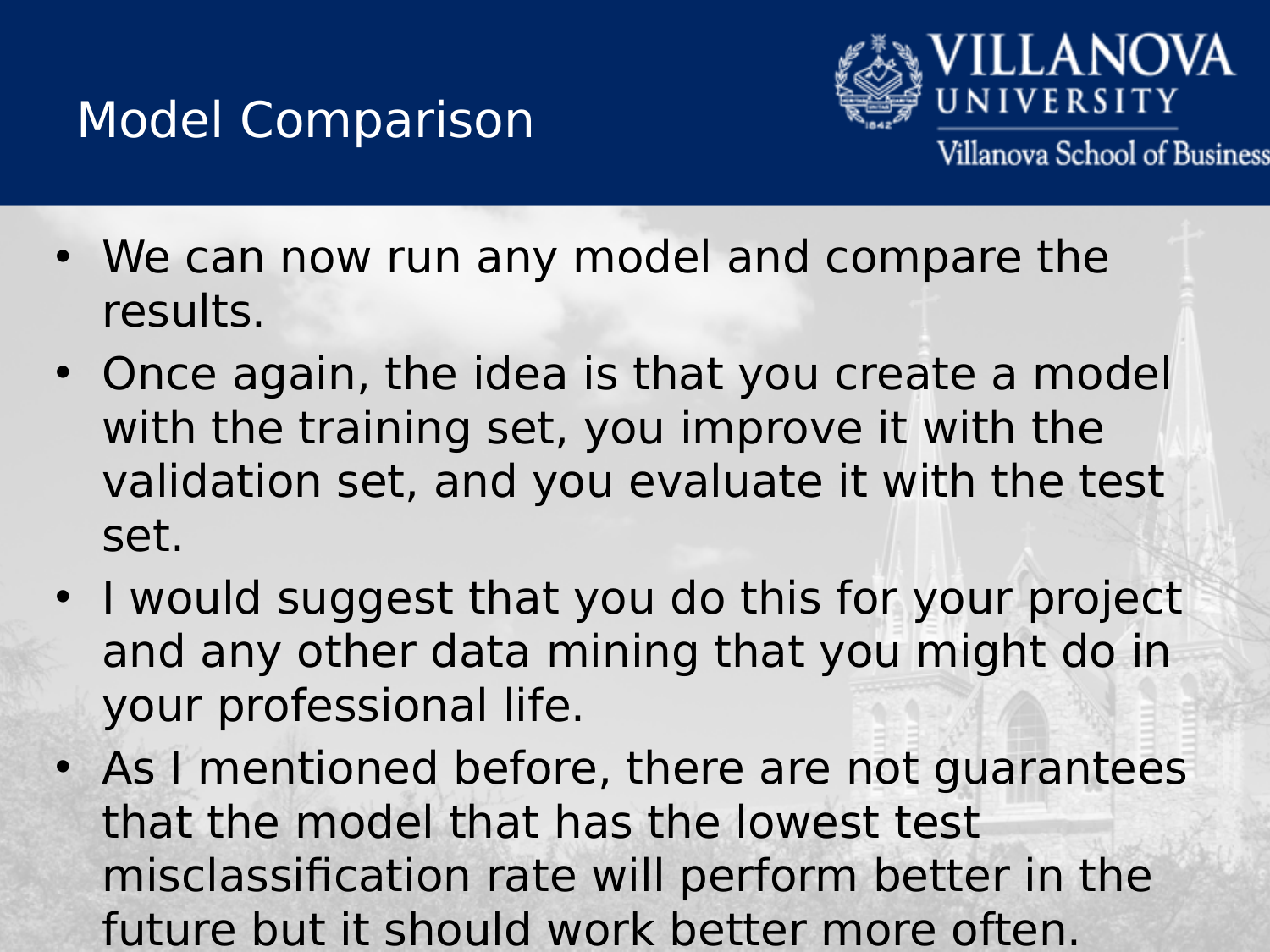

# Model Comparison
We can now run any model and compare the results.
Once again, the idea is that you create a model with the training set, you improve it with the validation set, and you evaluate it with the test set.
I would suggest that you do this for your project and any other data mining that you might do in your professional life.
As I mentioned before, there are not guarantees that the model that has the lowest test misclassification rate will perform better in the future but it should work better more often.